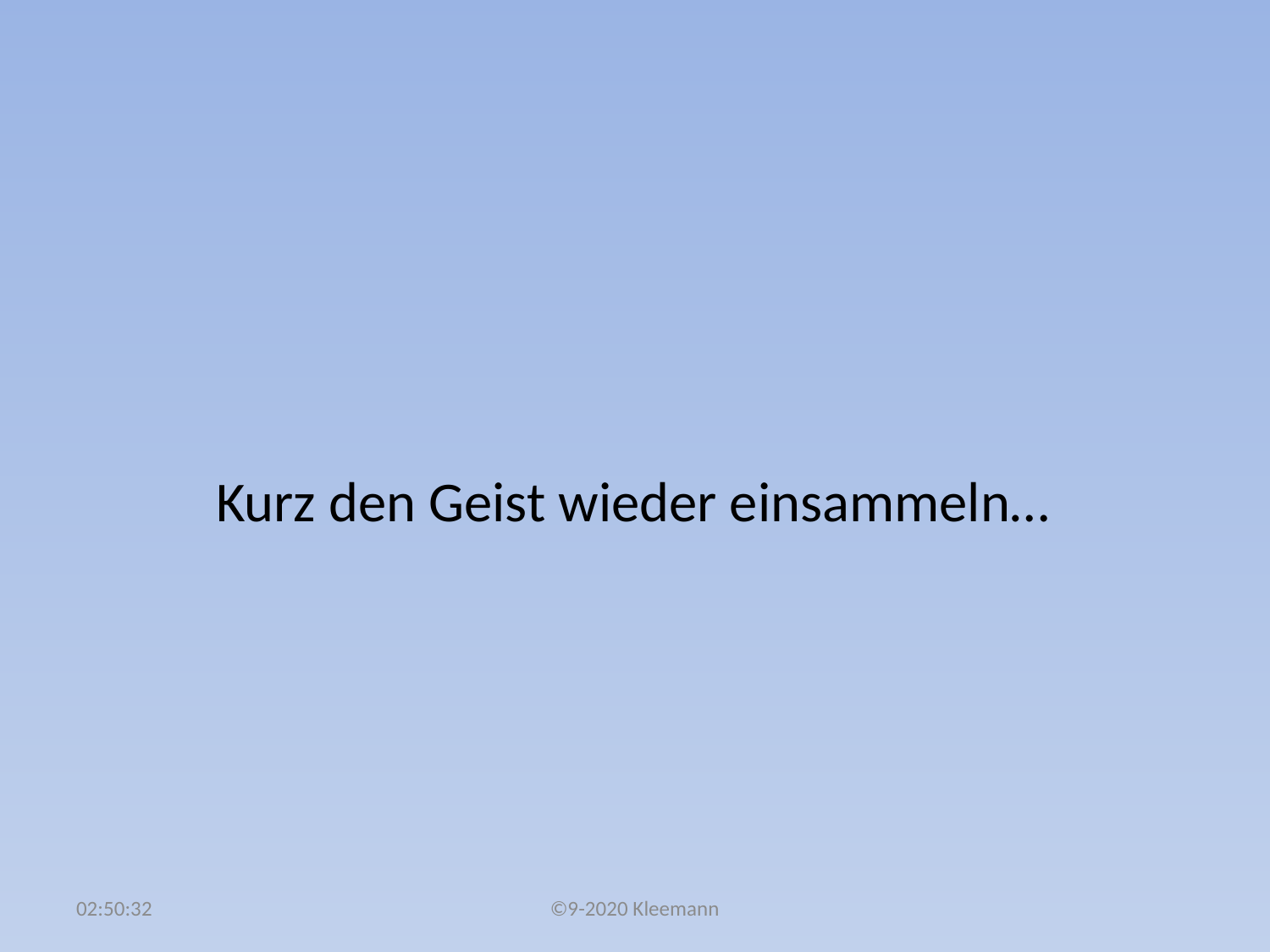

#

           Kurz den Geist wieder einsammeln…
02:50:32
©9-2020 Kleemann